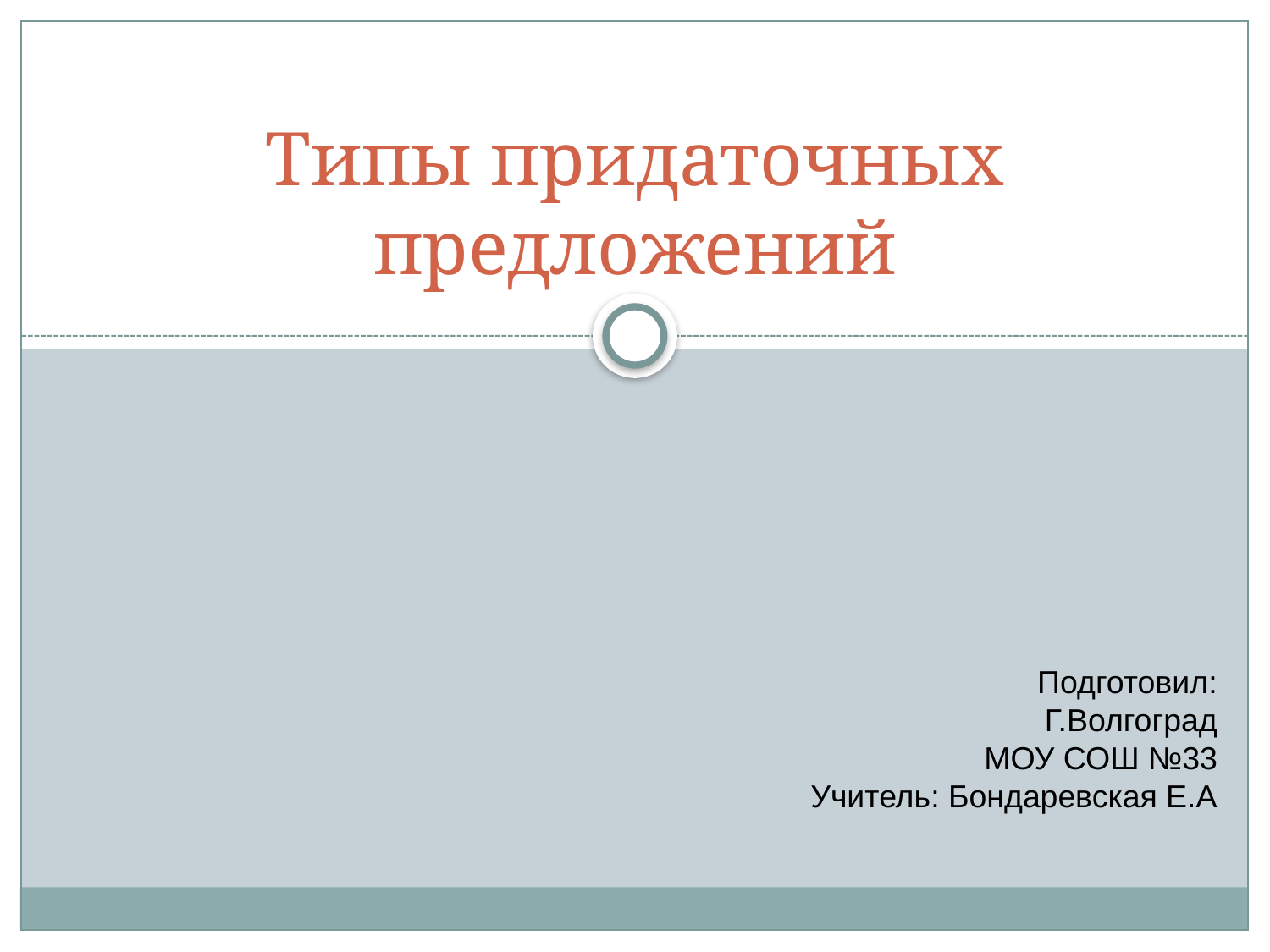

# Типы придаточных предложений
Подготовил:
Г.Волгоград
МОУ СОШ №33
Учитель: Бондаревская Е.А